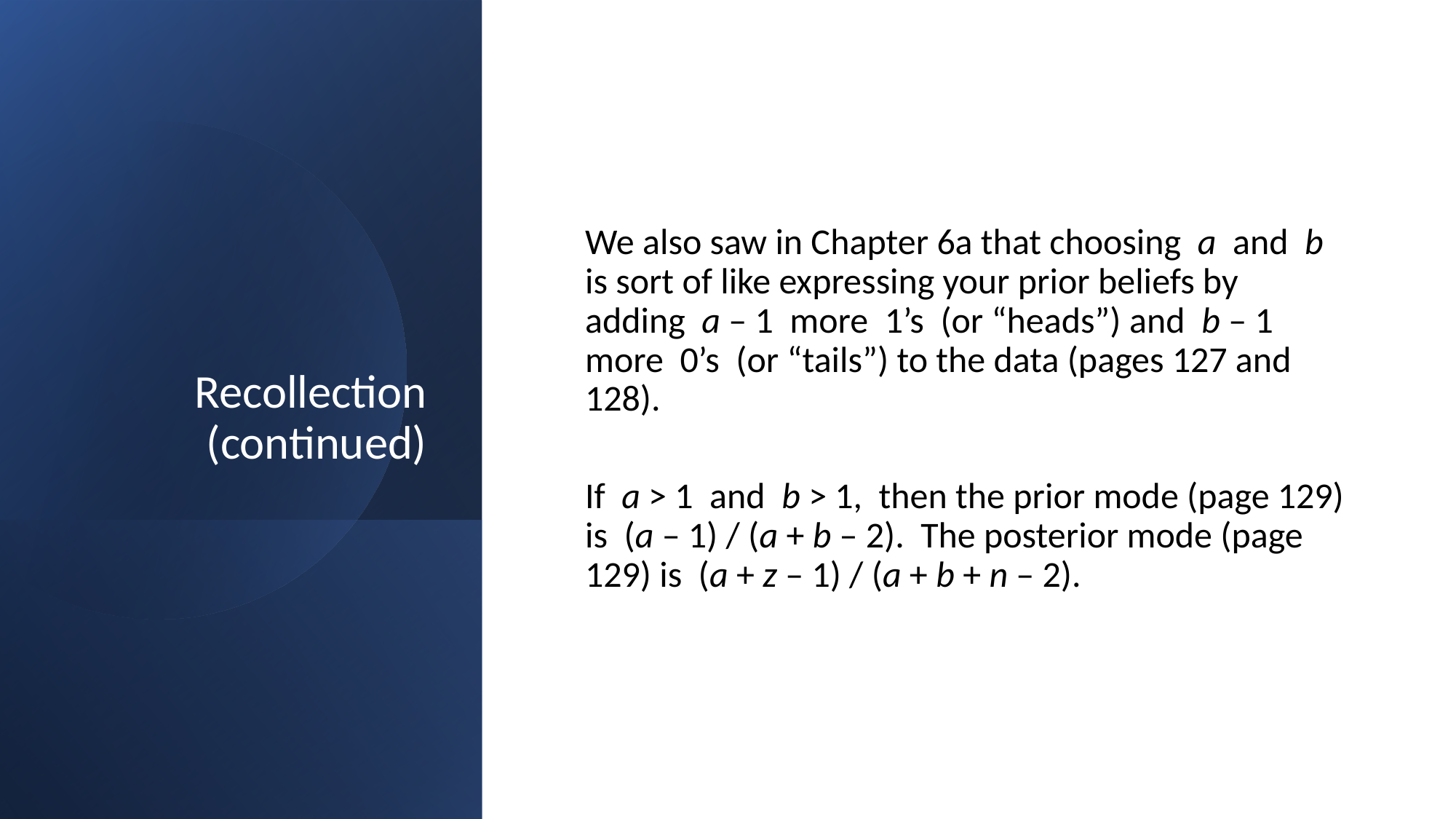

# Recollection (continued)
We also saw in Chapter 6a that choosing  a  and  b  is sort of like expressing your prior beliefs by adding  a – 1  more  1’s  (or “heads”) and  b – 1  more  0’s  (or “tails”) to the data (pages 127 and 128).

If  a > 1  and  b > 1,  then the prior mode (page 129) is  (a – 1) / (a + b – 2).  The posterior mode (page 129) is  (a + z – 1) / (a + b + n – 2).